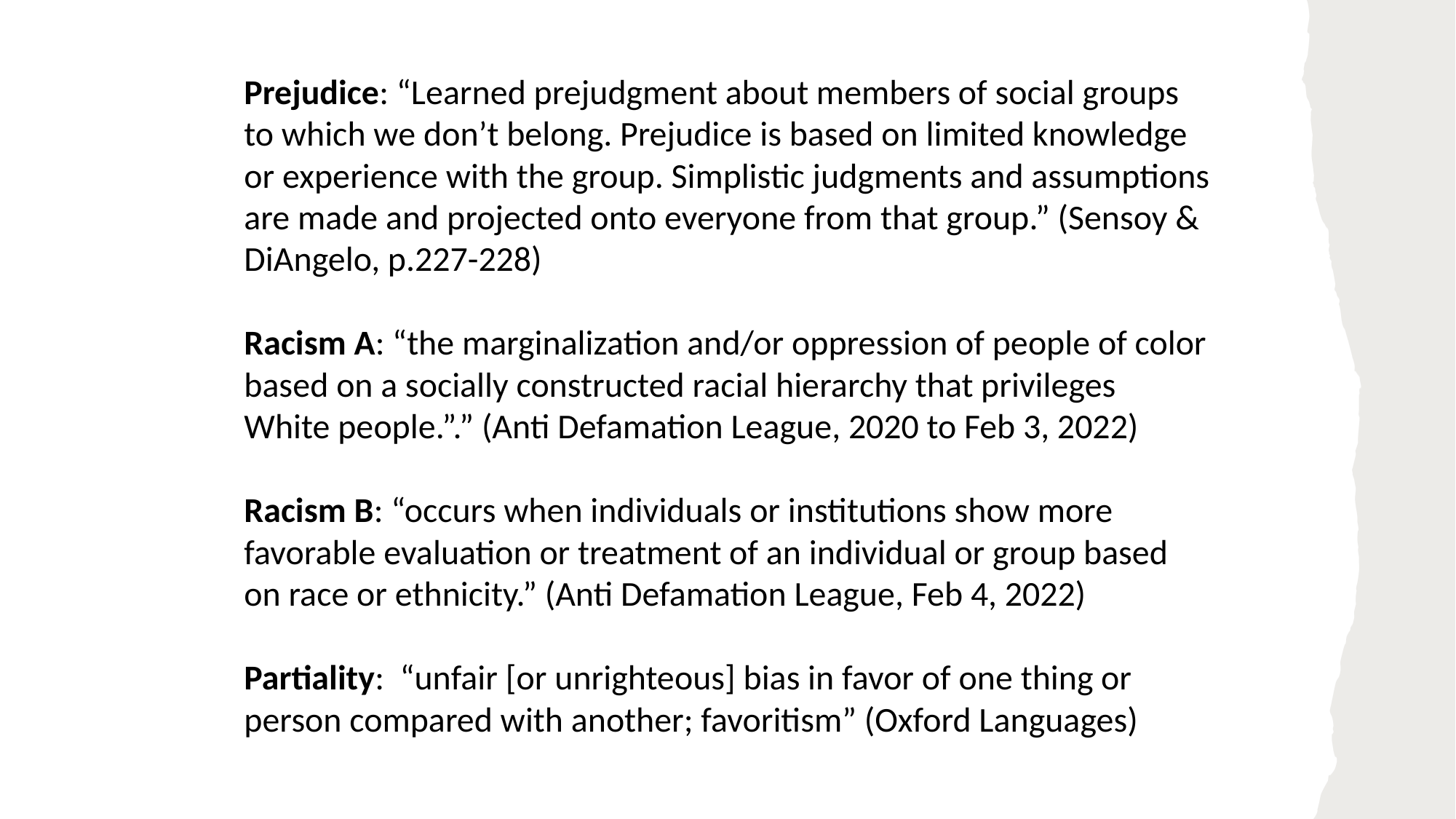

Prejudice: “Learned prejudgment about members of social groups to which we don’t belong. Prejudice is based on limited knowledge or experience with the group. Simplistic judgments and assumptions are made and projected onto everyone from that group.” (Sensoy & DiAngelo, p.227-228)

Racism A: “the marginalization and/or oppression of people of color based on a socially constructed racial hierarchy that privileges White people.”.” (Anti Defamation League, 2020 to Feb 3, 2022)

Racism B: “occurs when individuals or institutions show more favorable evaluation or treatment of an individual or group based on race or ethnicity.” (Anti Defamation League, Feb 4, 2022)

Partiality:  “unfair [or unrighteous] bias in favor of one thing or person compared with another; favoritism” (Oxford Languages)